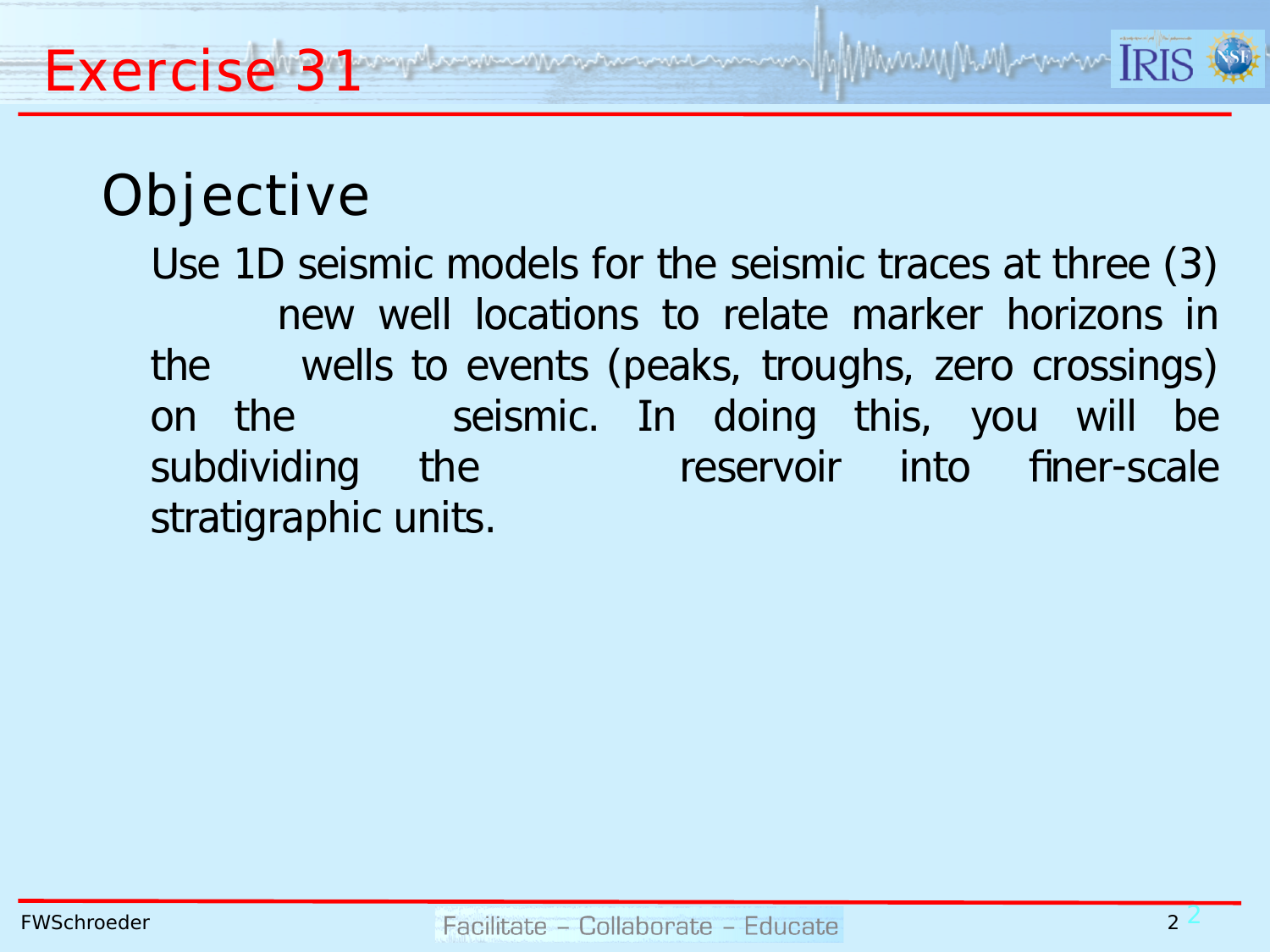

# Exercise 31
Objective
Use 1D seismic models for the seismic traces at three (3) 	new well locations to relate marker horizons in the 	 wells to events (peaks, troughs, zero crossings) on the 	seismic. In doing this, you will be subdividing the 	 reservoir into finer-scale stratigraphic units.
2